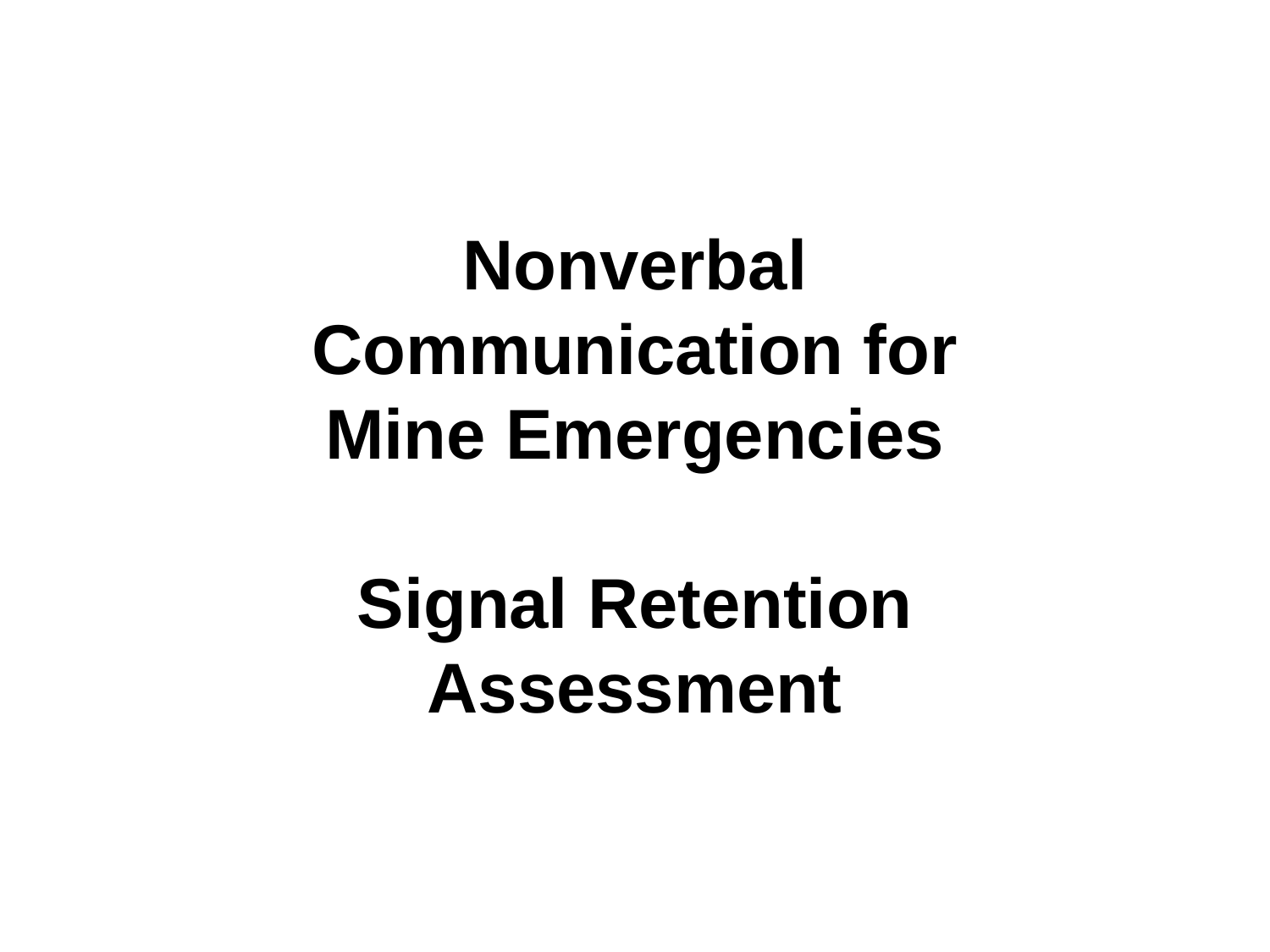

Nonverbal Communication for Mine Emergencies

Signal Retention Assessment